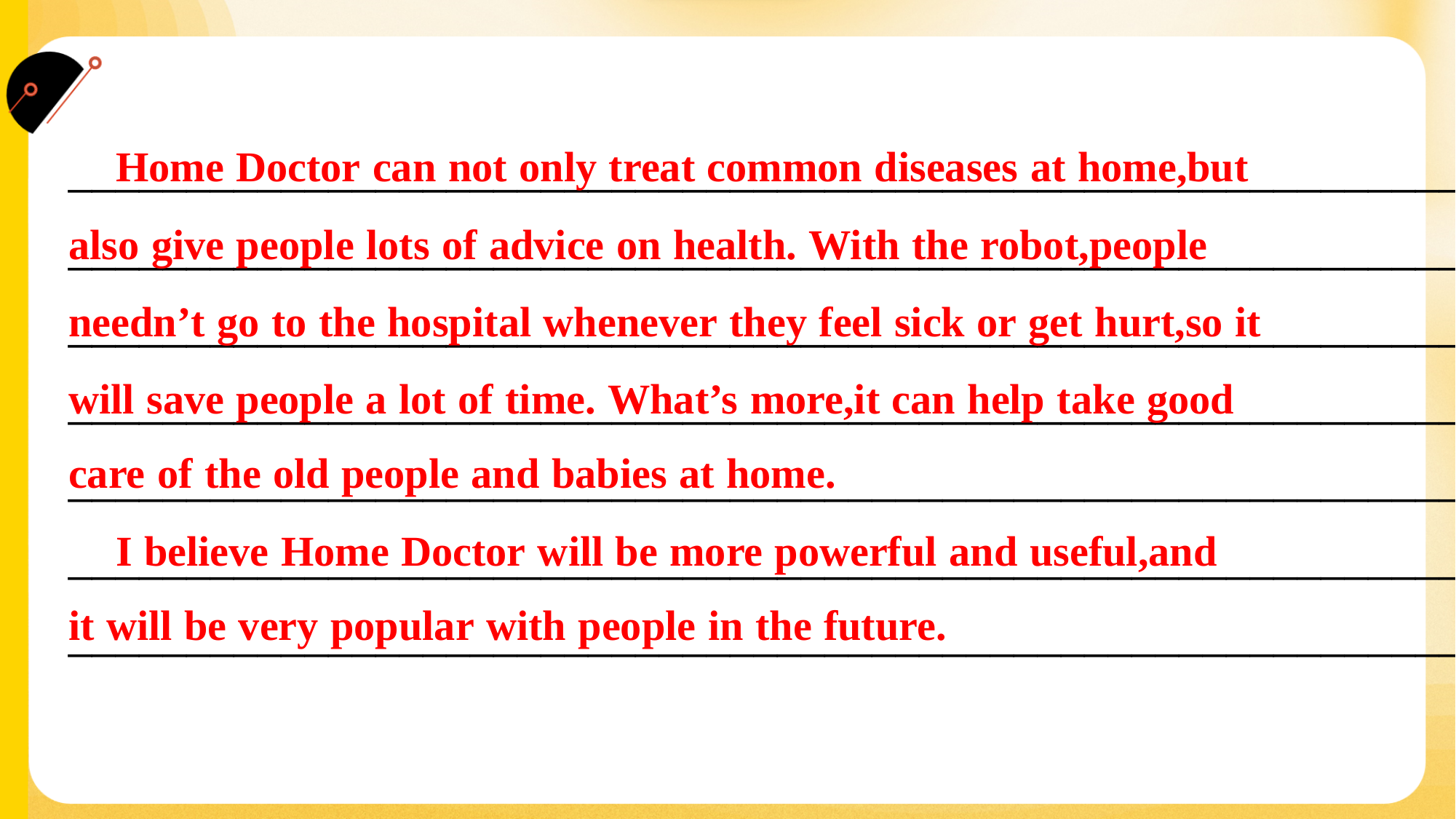

Home Doctor can not only treat common diseases at home,but
also give people lots of advice on health. With the robot,people
needn’t go to the hospital whenever they feel sick or get hurt,so it
will save people a lot of time. What’s more,it can help take good
care of the old people and babies at home.
______________________________________________________________
______________________________________________________________
______________________________________________________________
______________________________________________________________
______________________________________________________________
______________________________________________________________
______________________________________________________________

    I believe Home Doctor will be more powerful and useful,and
it will be very popular with people in the future.